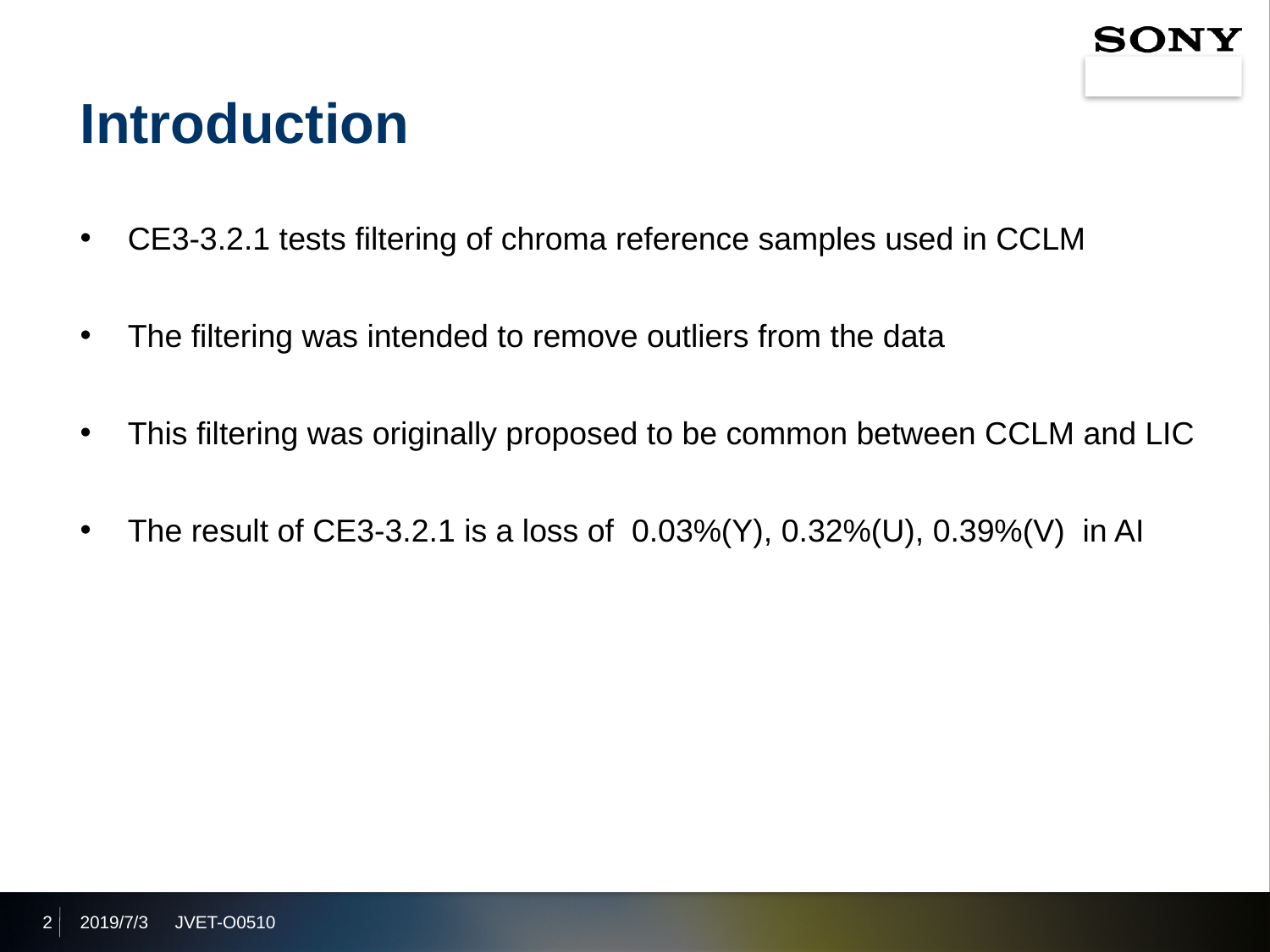

# Introduction

CE3-3.2.1 tests filtering of chroma reference samples used in CCLM

The filtering was intended to remove outliers from the data

This filtering was originally proposed to be common between CCLM and LIC

The result of CE3-3.2.1 is a loss of  0.03%(Y), 0.32%(U), 0.39%(V)  in AI

2
2019/7/3
JVET-O0510